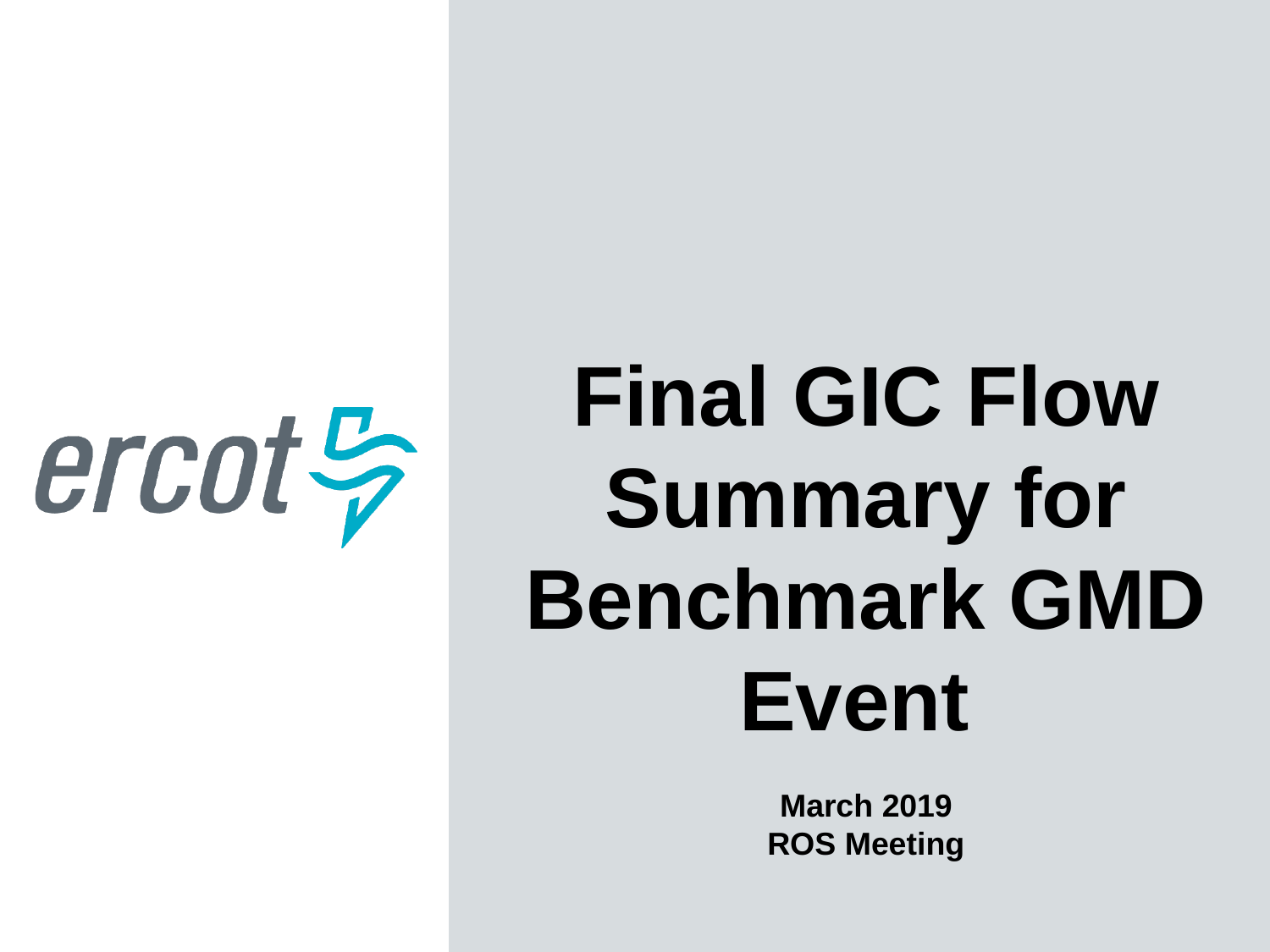

Final GIC Flow Summary for Benchmark GMD Event

March 2019
ROS Meeting